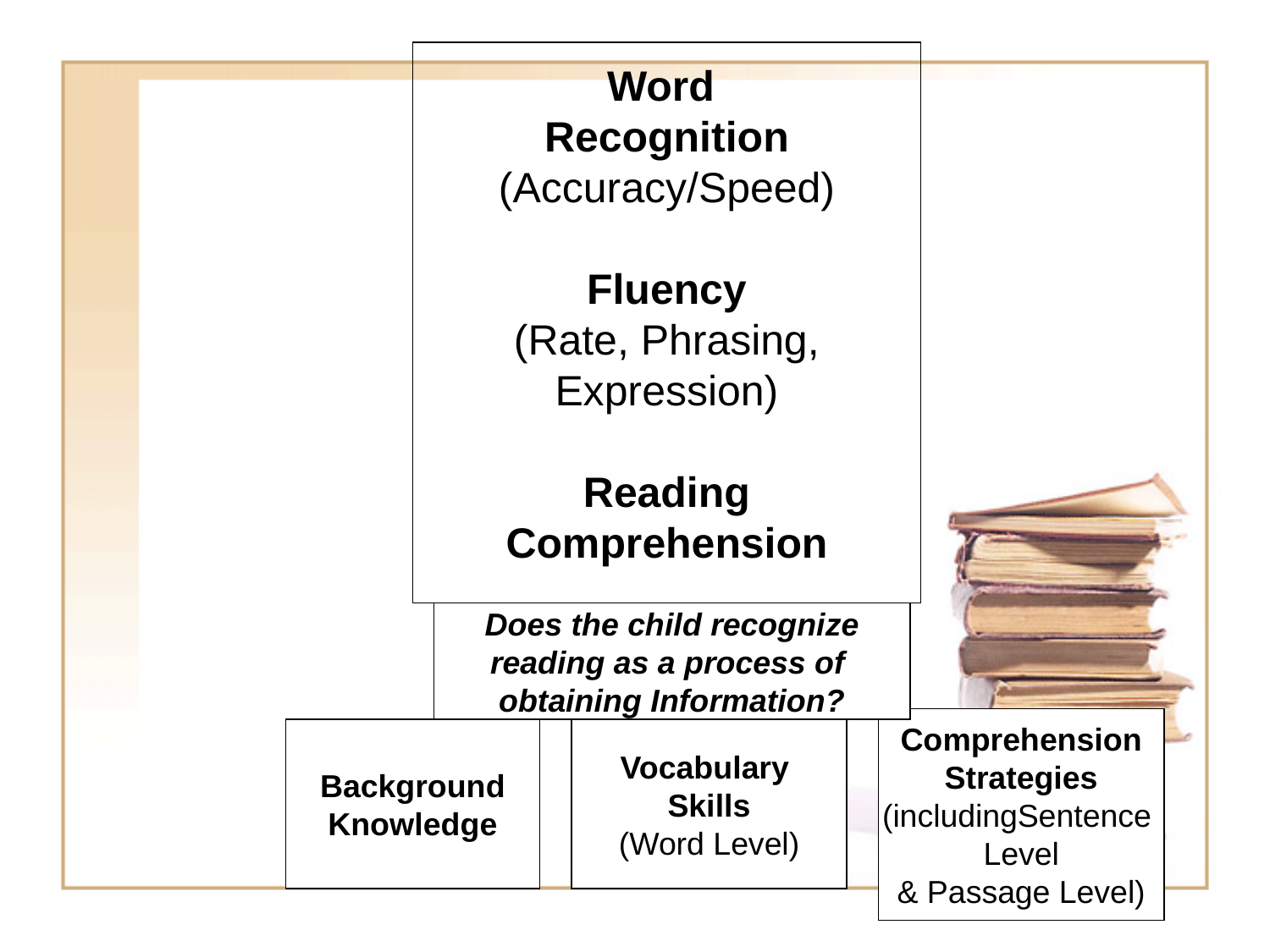

Word
Recognition
(Accuracy/Speed)

Fluency
(Rate, Phrasing,
Expression)

Reading
Comprehension
Does the child recognize
reading as a process of
obtaining Information?

Comprehension
Strategies
(includingSentence
Level
& Passage Level)

Background
Knowledge
Vocabulary
Skills
(Word Level)